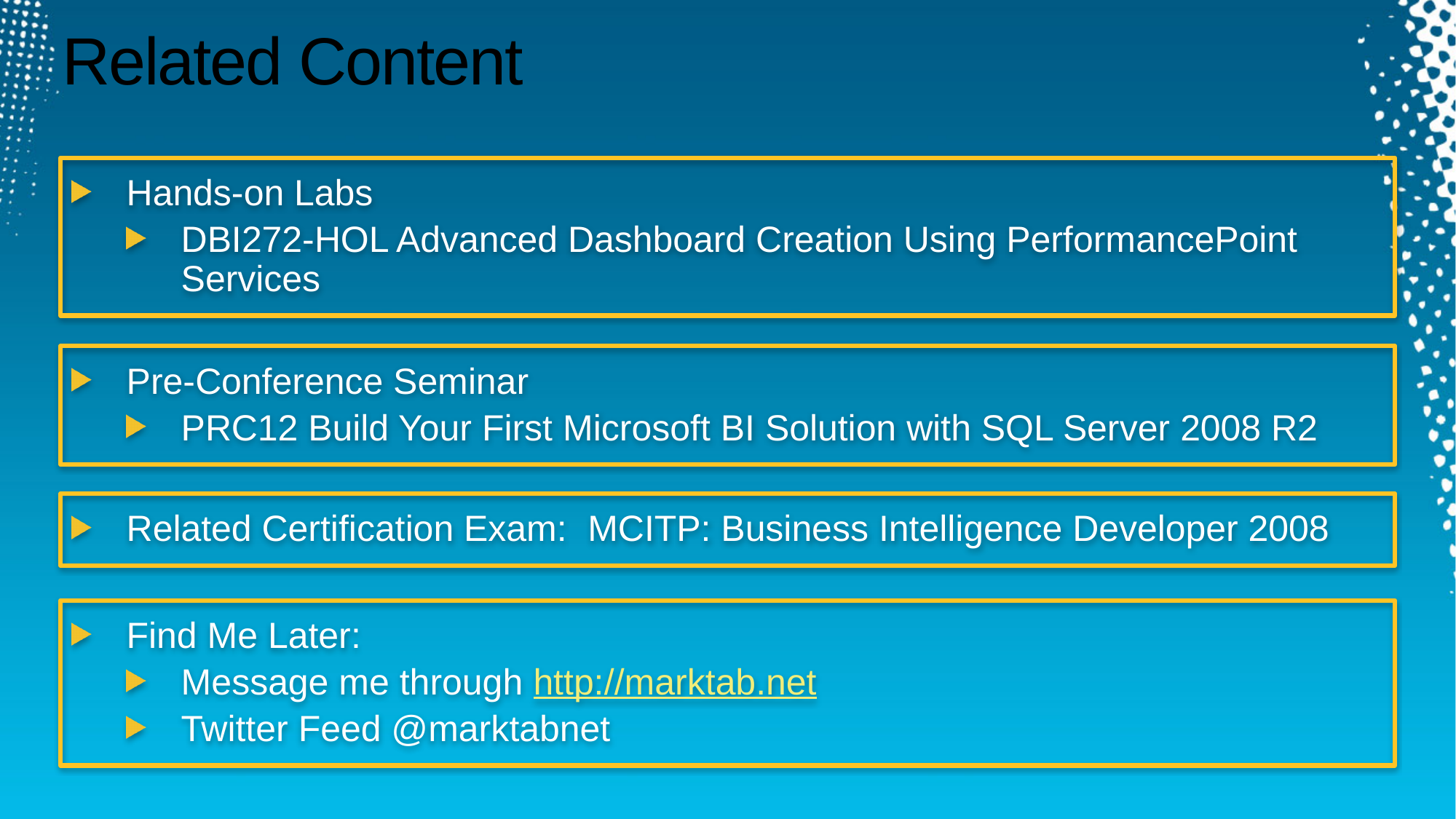

Required Slide

Speakers, please list the Breakout Sessions, Interactive Discussions, Labs, Demo Stations and Certification Exam that relate to your session. Also indicate when they can find you staffing in the TLC.

# Related Content
Hands-on Labs
DBI272-HOL Advanced Dashboard Creation Using PerformancePoint Services
Pre-Conference Seminar
PRC12 Build Your First Microsoft BI Solution with SQL Server 2008 R2
Related Certification Exam:  MCITP: Business Intelligence Developer 2008
Find Me Later:
Message me through http://marktab.net
Twitter Feed @marktabnet